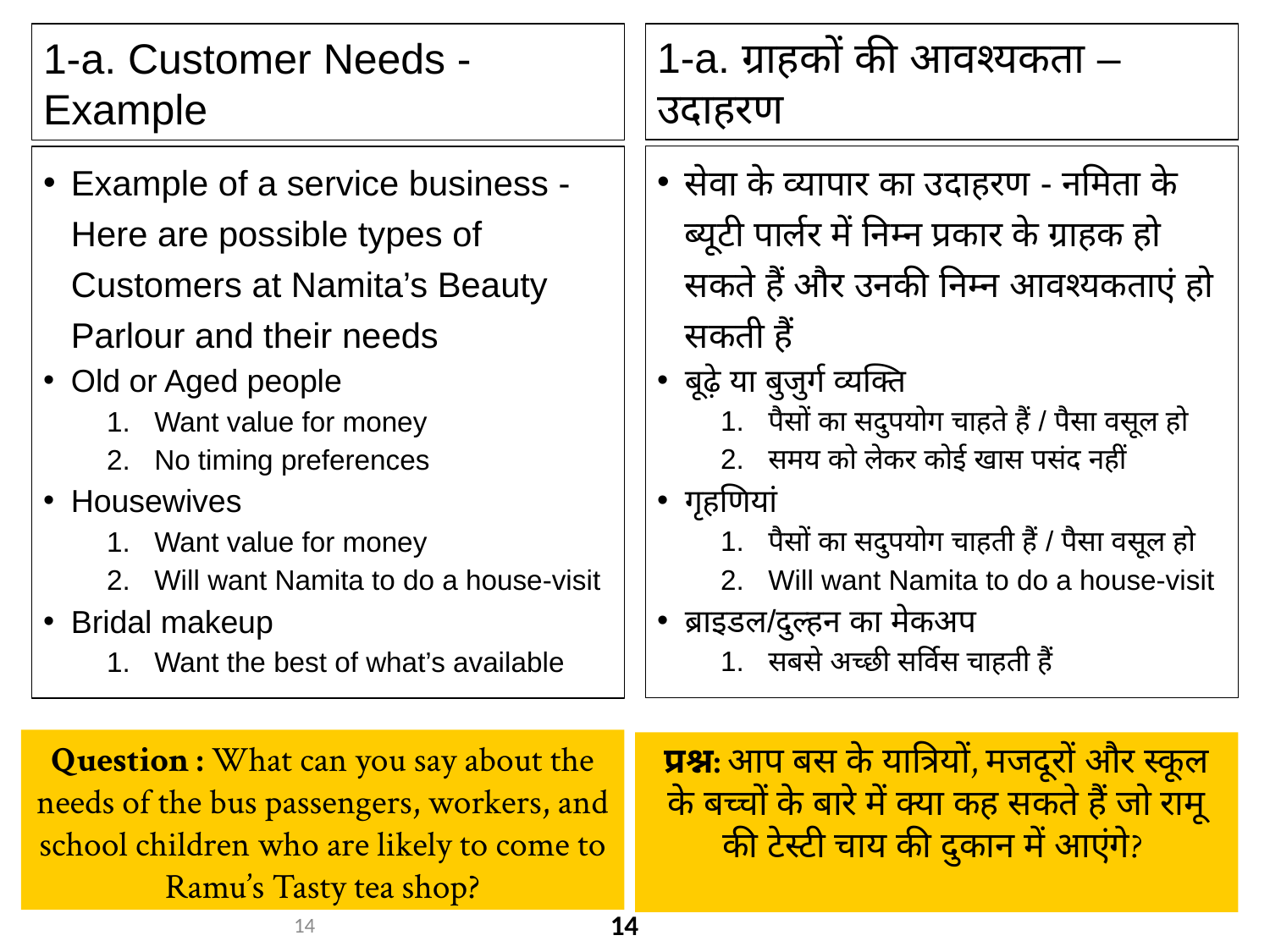

1-a. ग्राहकों की आवश्यकता – उदाहरण
1-a. Customer Needs - Example
सेवा के व्यापार का उदाहरण - नमिता के ब्यूटी पार्लर में निम्न प्रकार के ग्राहक हो सकते हैं और उनकी निम्न आवश्यकताएं हो सकती हैं
बूढ़े या बुजुर्ग व्यक्ति‍
पैसों का सदुपयोग चाहते हैं / पैसा वसूल हो
समय को लेकर कोई खास पसंद नहीं
गृहणि‍यां
पैसों का सदुपयोग चाहती हैं / पैसा वसूल हो
Will want Namita to do a house-visit
ब्राइडल/दुल्हन का मेकअप
सबसे अच्छी सर्विस चाहती हैं

Example of a service business - Here are possible types of Customers at Namita’s Beauty Parlour and their needs
Old or Aged people
Want value for money
No timing preferences
Housewives
Want value for money
Will want Namita to do a house-visit
Bridal makeup
Want the best of what’s available
Question : What can you say about the needs of the bus passengers, workers, and school children who are likely to come to Ramu’s Tasty tea shop?
प्रश्न: आप बस के यात्रियों, मजदूरों और स्कूल के बच्चों के बारे में क्या कह सकते हैं जो रामू की टेस्टी चाय की दुकान में आएंगे?
14
14